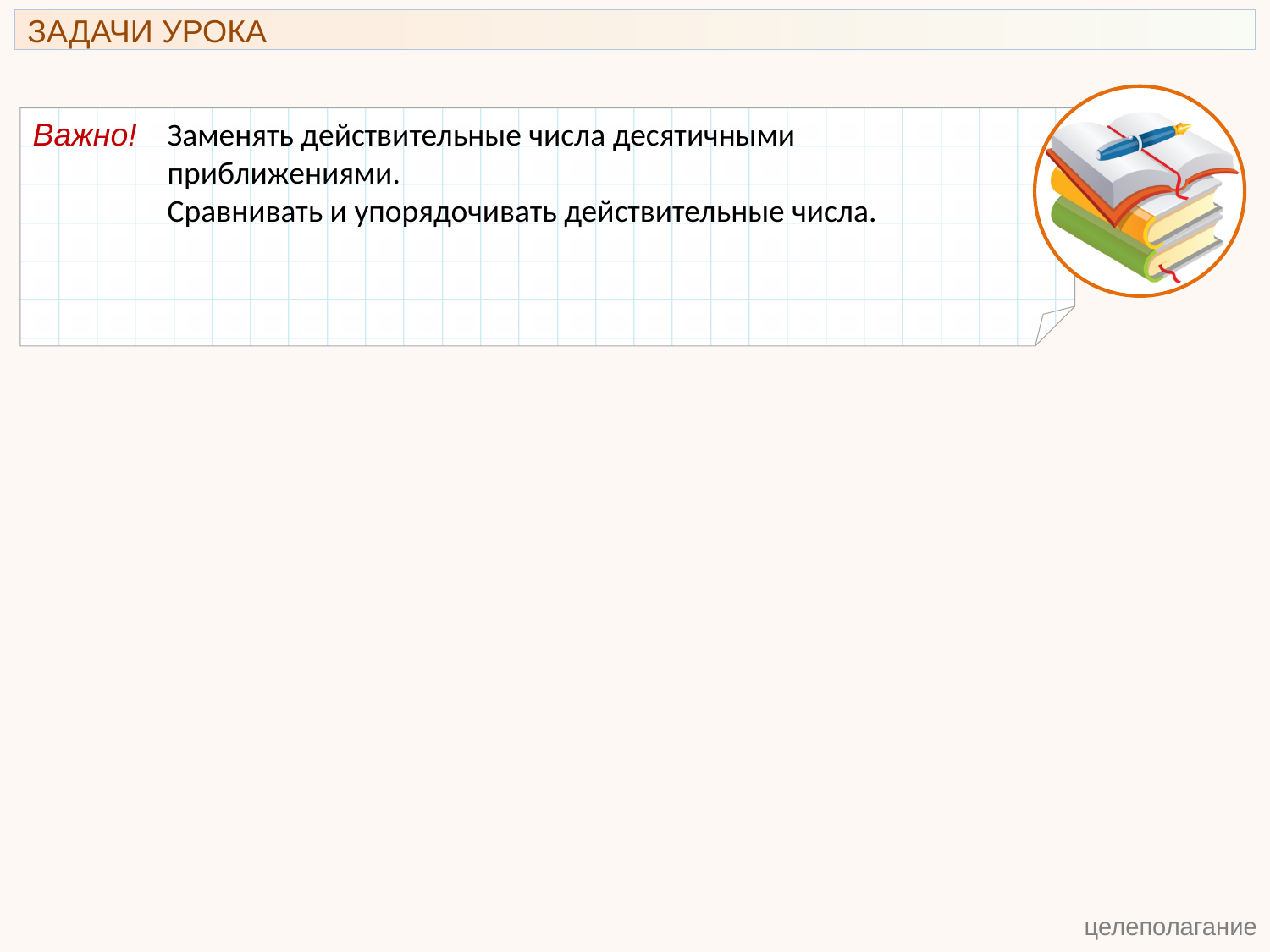

ЗАДАЧИ УРОКА

Важно!
Заменять действительные числа десятичными приближениями.
Сравнивать и упорядочивать действительные числа.
  целеполагание